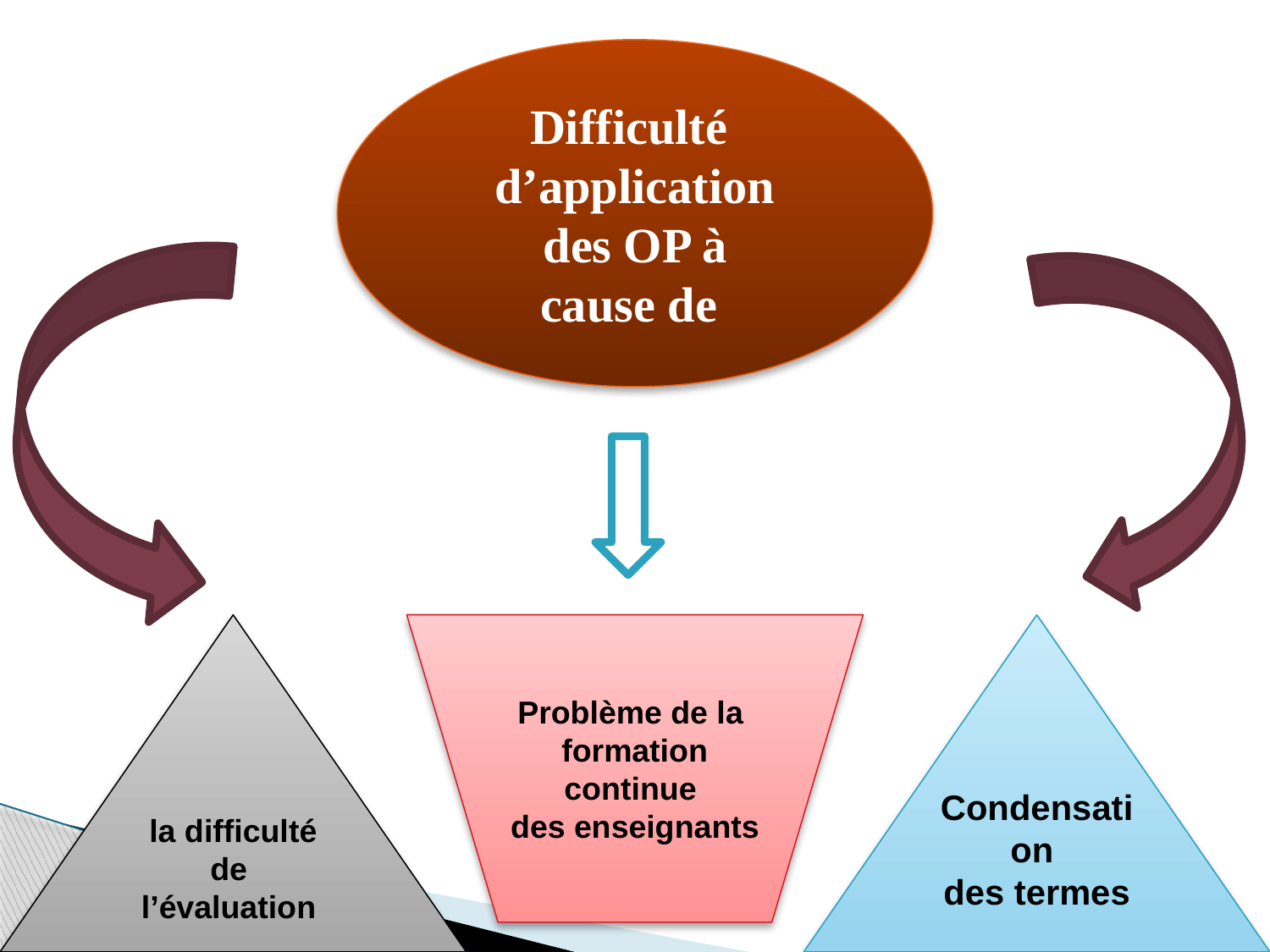

Difficulté
d’application
 des OP à
cause de

la difficulté de
l’évaluation
Condensation
 des termes

Problème de la
formation continue
des enseignants